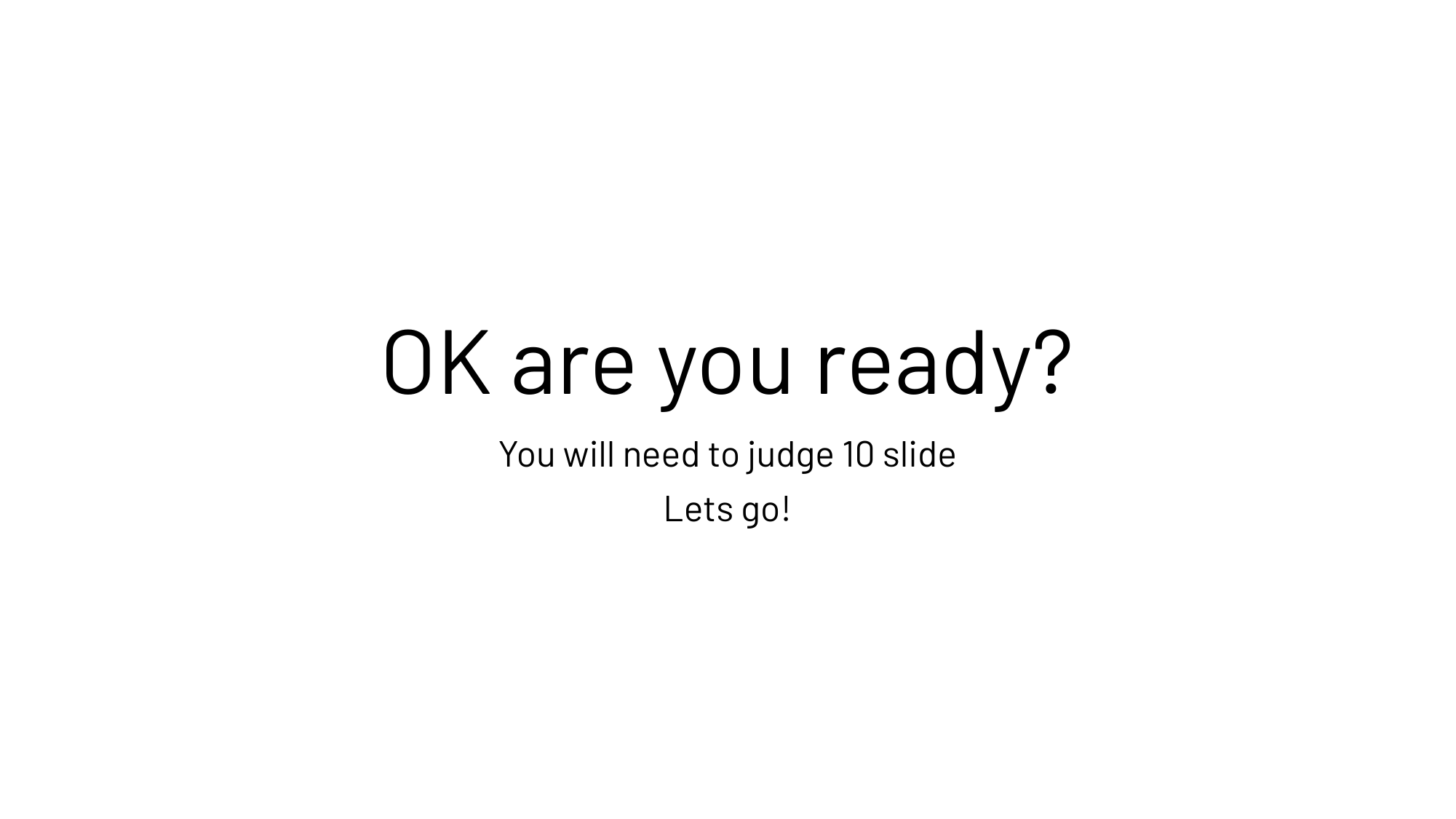

# OK are you ready?
You will need to judge 10 slide
Lets go!